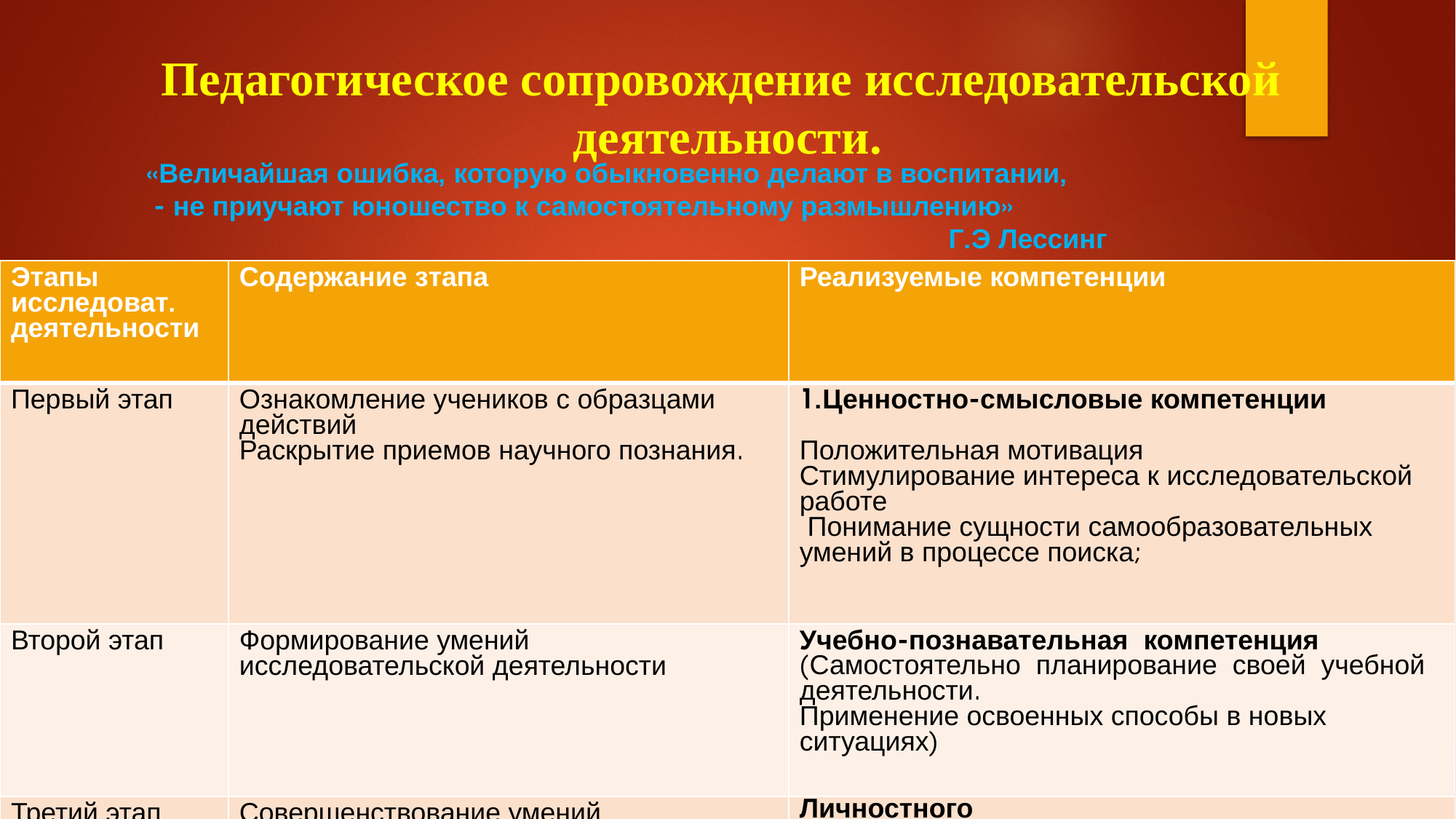

# Педагогическое сопровождение исследовательской  деятельности.
«Величайшая ошибка, которую обыкновенно делают в воспитании,
 - не приучают юношество к самостоятельному размышлению»
                                                                                                         Г.Э Лессинг
| Этапы исследоват. деятельности | Содержание зтапа | Реализуемые компетенции |
| --- | --- | --- |
| Первый этап | Ознакомление учеников с образцами действий Раскрытие приемов научного познания. | 1.Ценностно-смысловые компетенции Положительная мотивация Стимулирование интереса к исследовательской работе Понимание сущности самообразовательных умений в процессе поиска; |
| Второй этап | Формирование умений исследовательской деятельности | Учебно-познавательная компетенция (Самостоятельно планирование своей учебной деятельности. Применение освоенных способы в новых ситуациях) |
| Третий этап | Совершенствование умений исследовательской работы Обобщение результатов. Их оценка. | Личностного самосовершенствования Овладение творческой рефлексивной деятельностью |